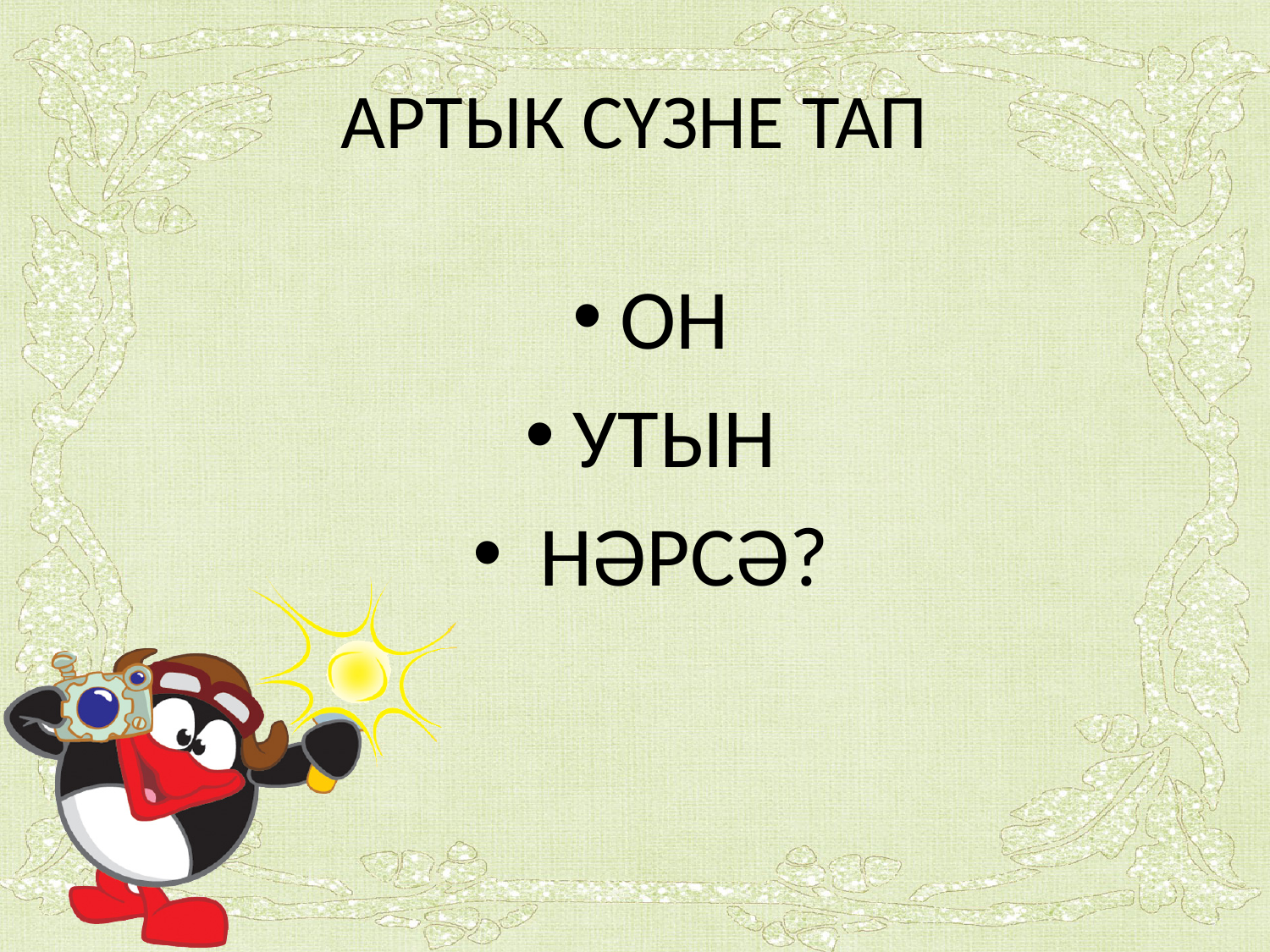

# АРТЫК СҮЗНЕ ТАП
ОН
УТЫН
 НӘРСӘ?